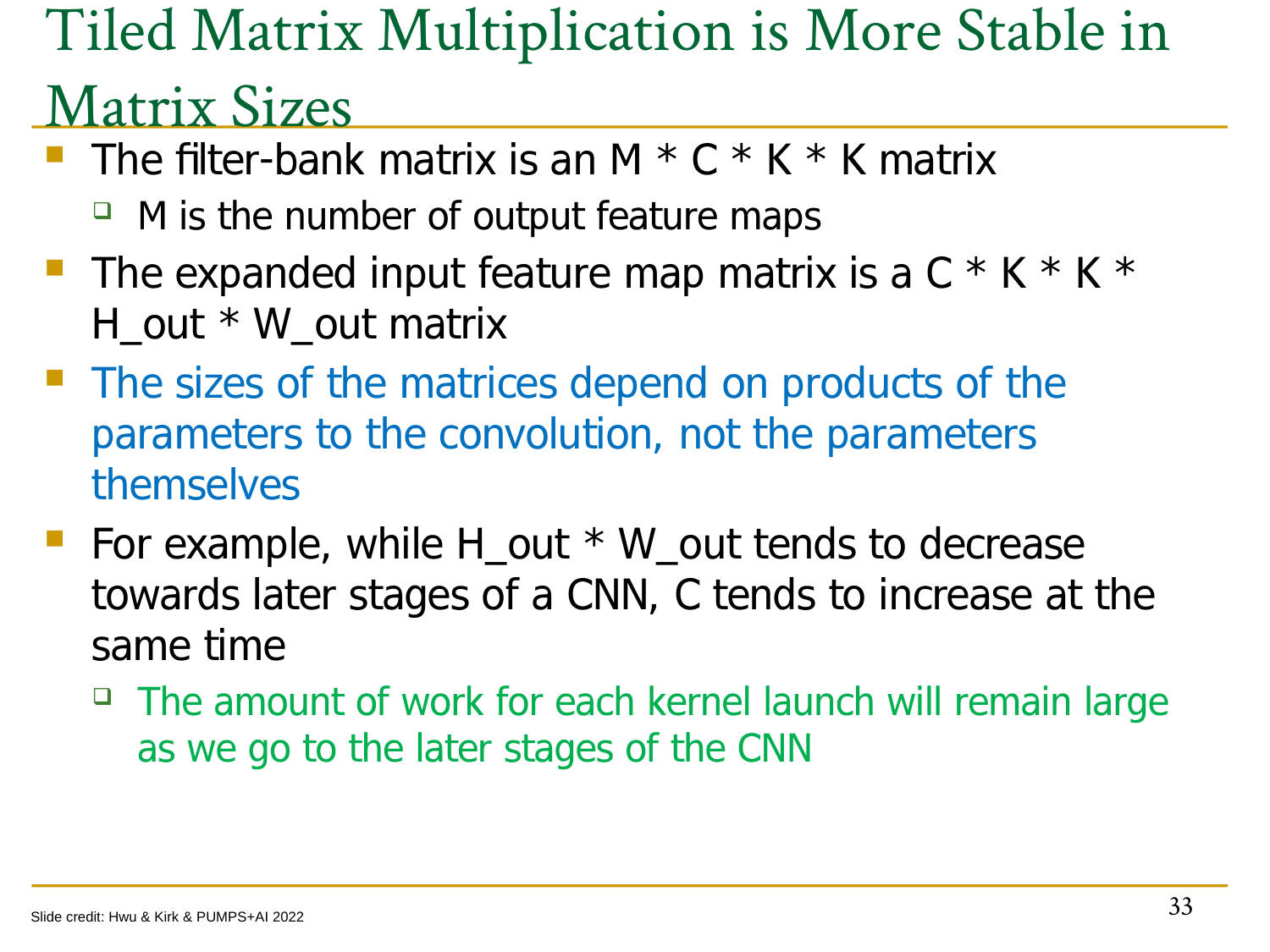

# Tiled Matrix Multiplication is More Stable in Matrix Sizes
The filter-bank matrix is an M * C * K * K matrix
M is the number of output feature maps
The expanded input feature map matrix is a C * K * K * H_out * W_out matrix
The sizes of the matrices depend on products of the parameters to the convolution, not the parameters themselves
For example, while H_out * W_out tends to decrease towards later stages of a CNN, C tends to increase at the same time
The amount of work for each kernel launch will remain large as we go to the later stages of the CNN
33
Slide credit: Hwu & Kirk & PUMPS+AI 2022